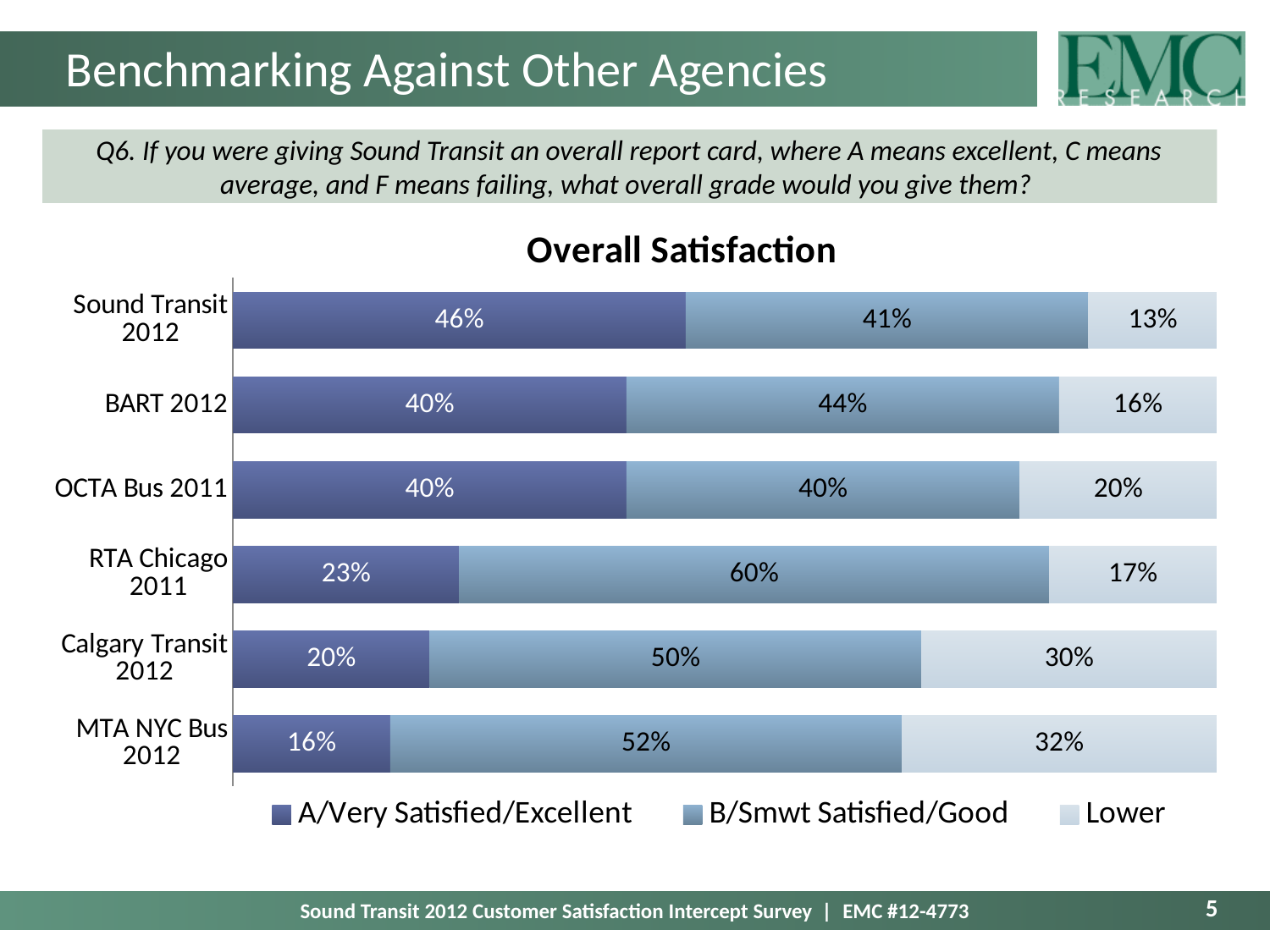

# Benchmarking Against Other Agencies
Q6. If you were giving Sound Transit an overall report card, where A means excellent, C means average, and F means failing, what overall grade would you give them?

### Chart: Overall Satisfaction

| Category | A/Very Satisfied/Excellent | B/Smwt Satisfied/Good | Lower |
|---|---|---|---|
| Sound Transit 2012 | 0.4604241761104457 | 0.40954417281293365 | 0.13003165107661793 |
| BART 2012 | 0.4 | 0.44 | 0.15999999999999998 |
| OCTA Bus 2011 | 0.4 | 0.4 | 0.19999999999999996 |
| RTA Chicago 2011 | 0.23 | 0.6 | 0.17000000000000004 |
| Calgary Transit 2012 | 0.2 | 0.5 | 0.30000000000000004 |
| MTA NYC Bus 2012 | 0.16 | 0.52 | 0.31999999999999995 |